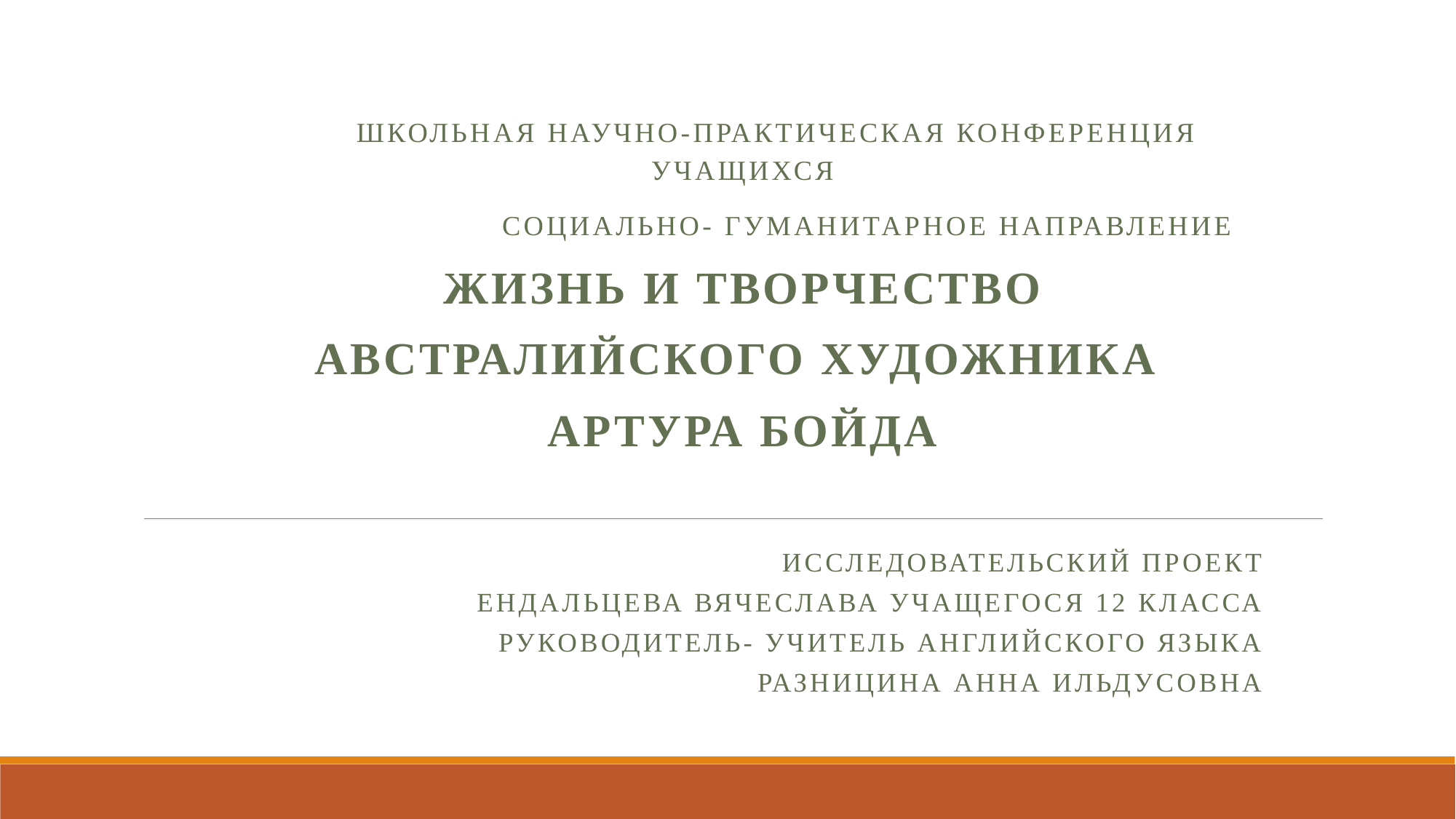

Школьная научно-практическая конференция учащихся
                          Социально- гуманитарное направление
Жизнь и творчество
Австралийского художника
Артура Бойда

Исследовательский проект
 Ендальцева Вячеслава учащегося 12 класса
Руководитель- учитель английского языка
 Разницина Анна Ильдусовна
#